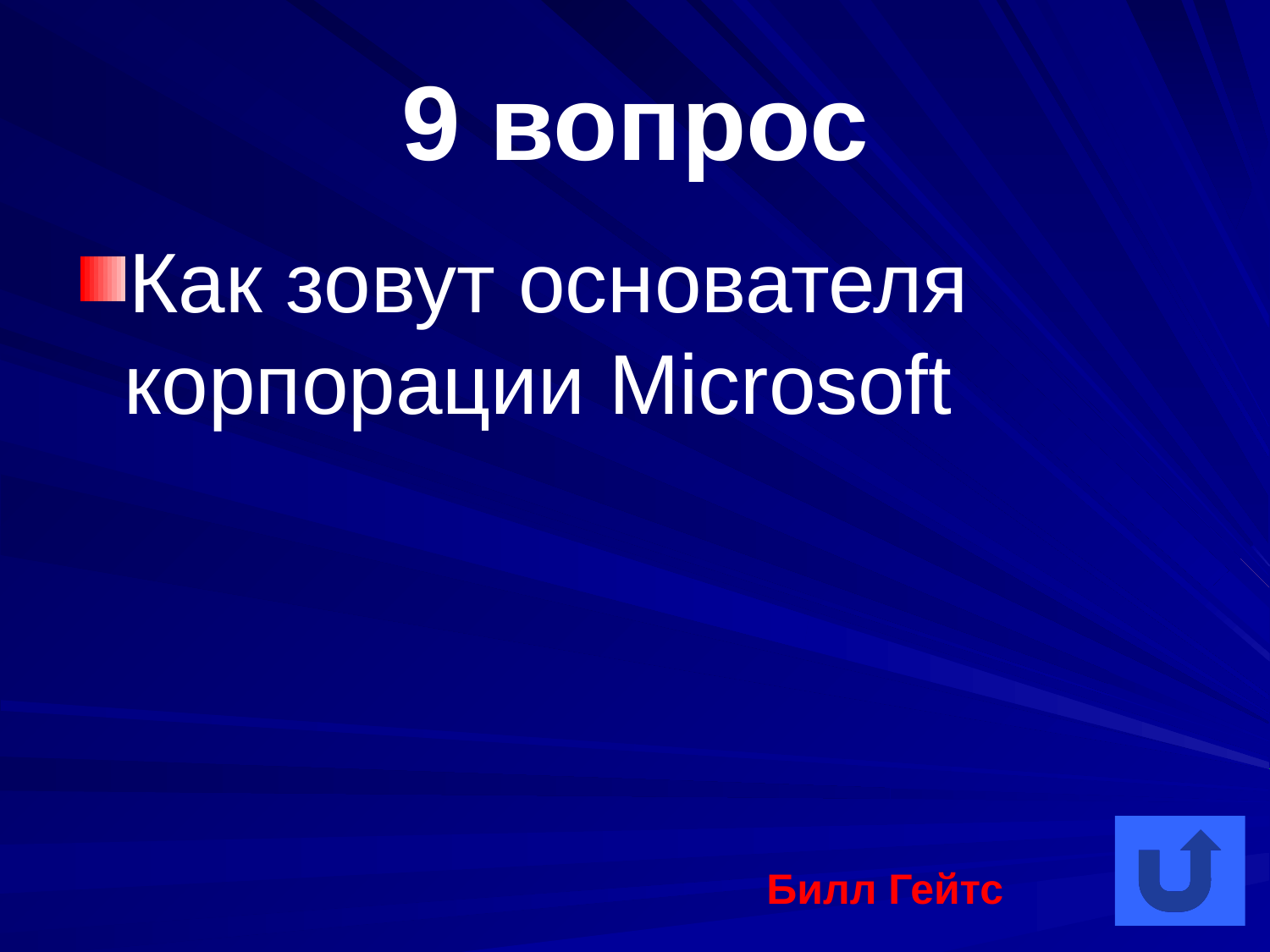

# 9 вопрос
Как зовут основателя корпорации Microsoft

Билл Гейтс